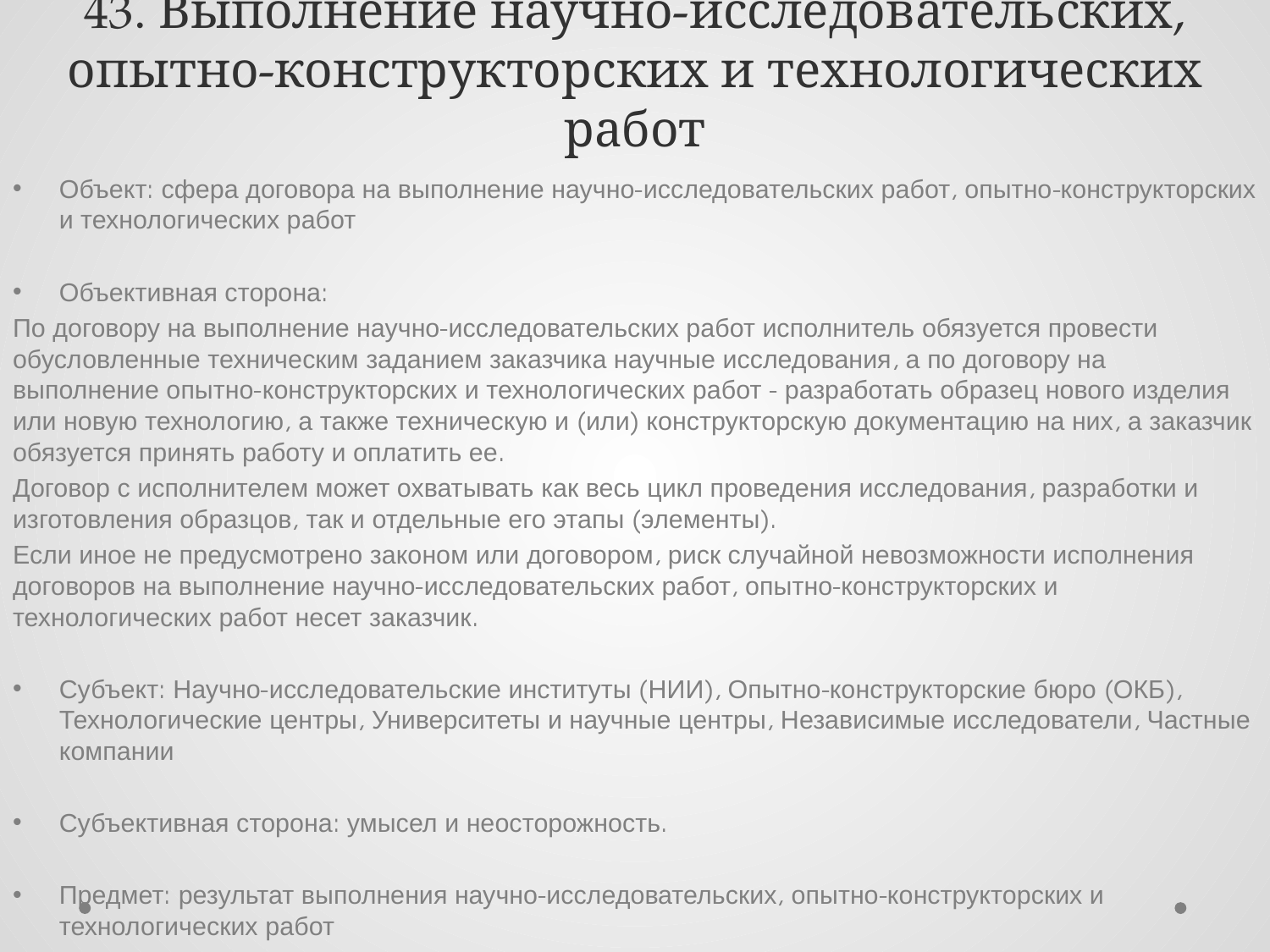

# 43. Выполнение научно-исследовательских, опытно-конструкторских и технологических работ
Объект: сфера договора на выполнение научно-исследовательских работ, опытно-конструкторских и технологических работ

Объективная сторона:
По договору на выполнение научно-исследовательских работ исполнитель обязуется провести обусловленные техническим заданием заказчика научные исследования, а по договору на выполнение опытно-конструкторских и технологических работ - разработать образец нового изделия или новую технологию, а также техническую и (или) конструкторскую документацию на них, а заказчик обязуется принять работу и оплатить ее.
Договор с исполнителем может охватывать как весь цикл проведения исследования, разработки и изготовления образцов, так и отдельные его этапы (элементы).
Если иное не предусмотрено законом или договором, риск случайной невозможности исполнения договоров на выполнение научно-исследовательских работ, опытно-конструкторских и технологических работ несет заказчик.

Субъект: Научно-исследовательские институты (НИИ), Опытно-конструкторские бюро (ОКБ), Технологические центры, Университеты и научные центры, Независимые исследователи, Частные компании

Субъективная сторона: умысел и неосторожность.

Предмет: результат выполнения научно-исследовательских, опытно-конструкторских и технологических работ